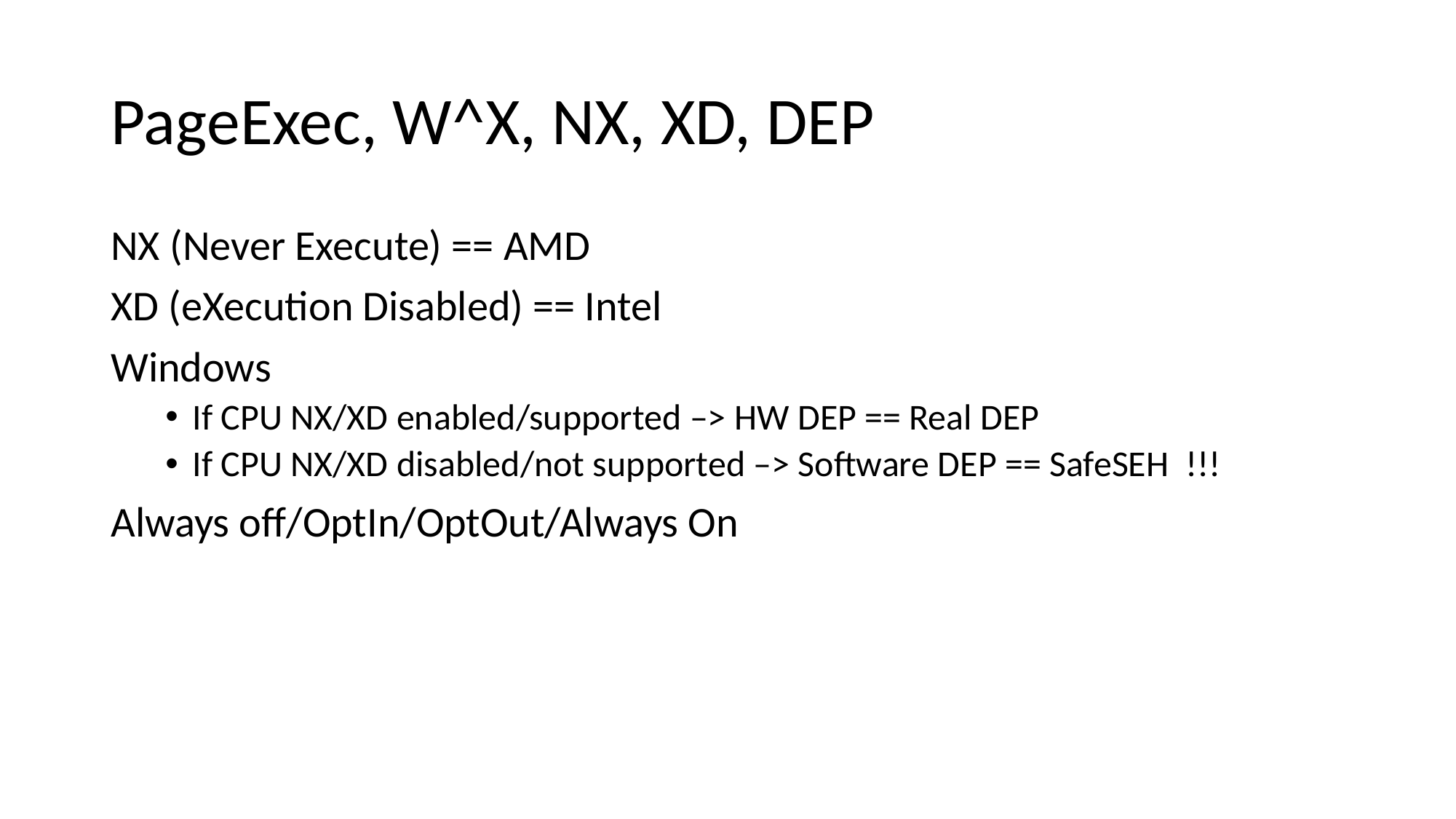

# PageExec, W^X, NX, XD, DEP
NX (Never Execute) == AMD
XD (eXecution Disabled) == Intel
Windows
If CPU NX/XD enabled/supported –> HW DEP == Real DEP
If CPU NX/XD disabled/not supported –> Software DEP == SafeSEH  !!!
Always off/OptIn/OptOut/Always On